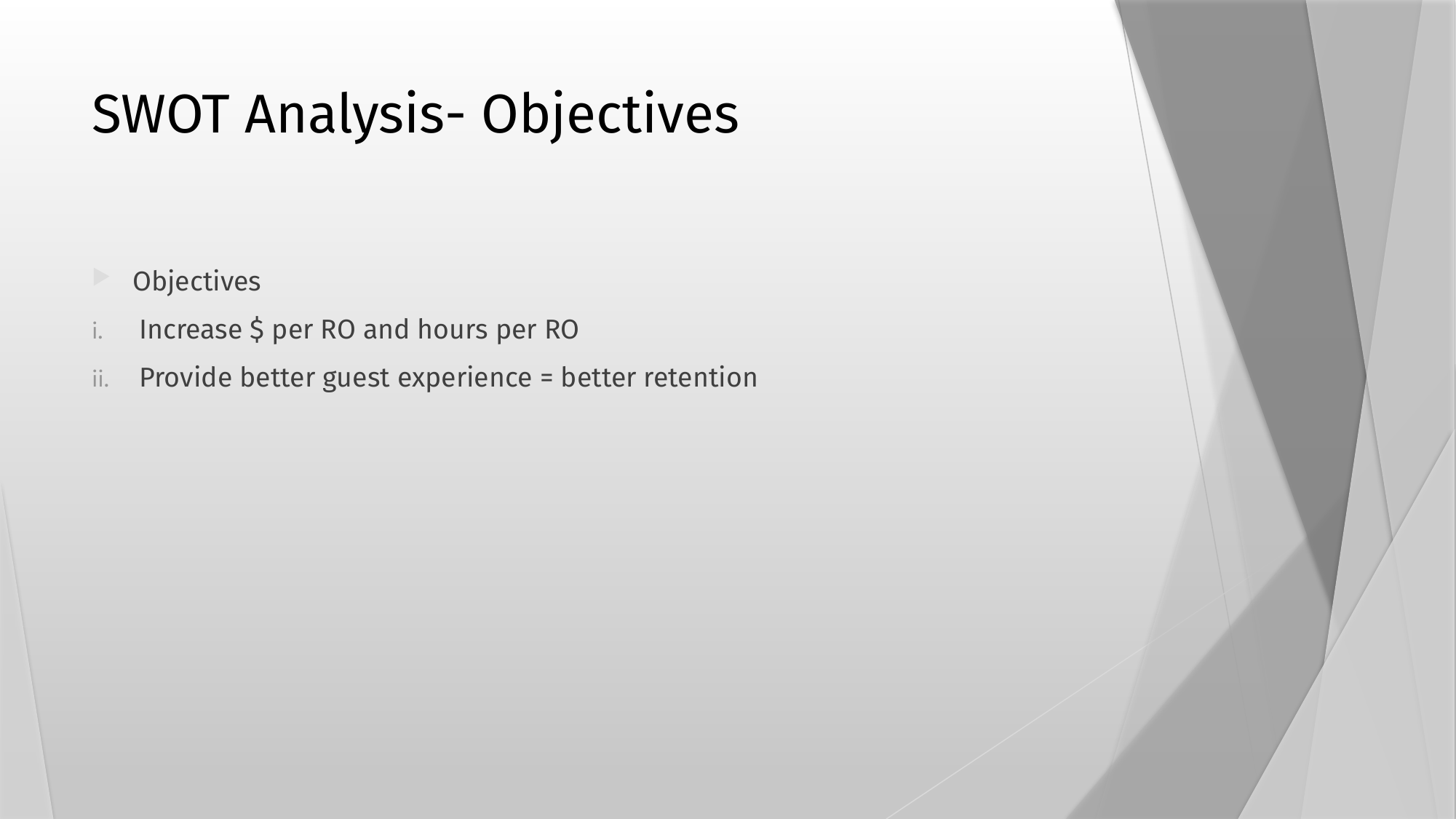

# SWOT Analysis- Objectives
Objectives
Increase $ per RO and hours per RO
Provide better guest experience = better retention